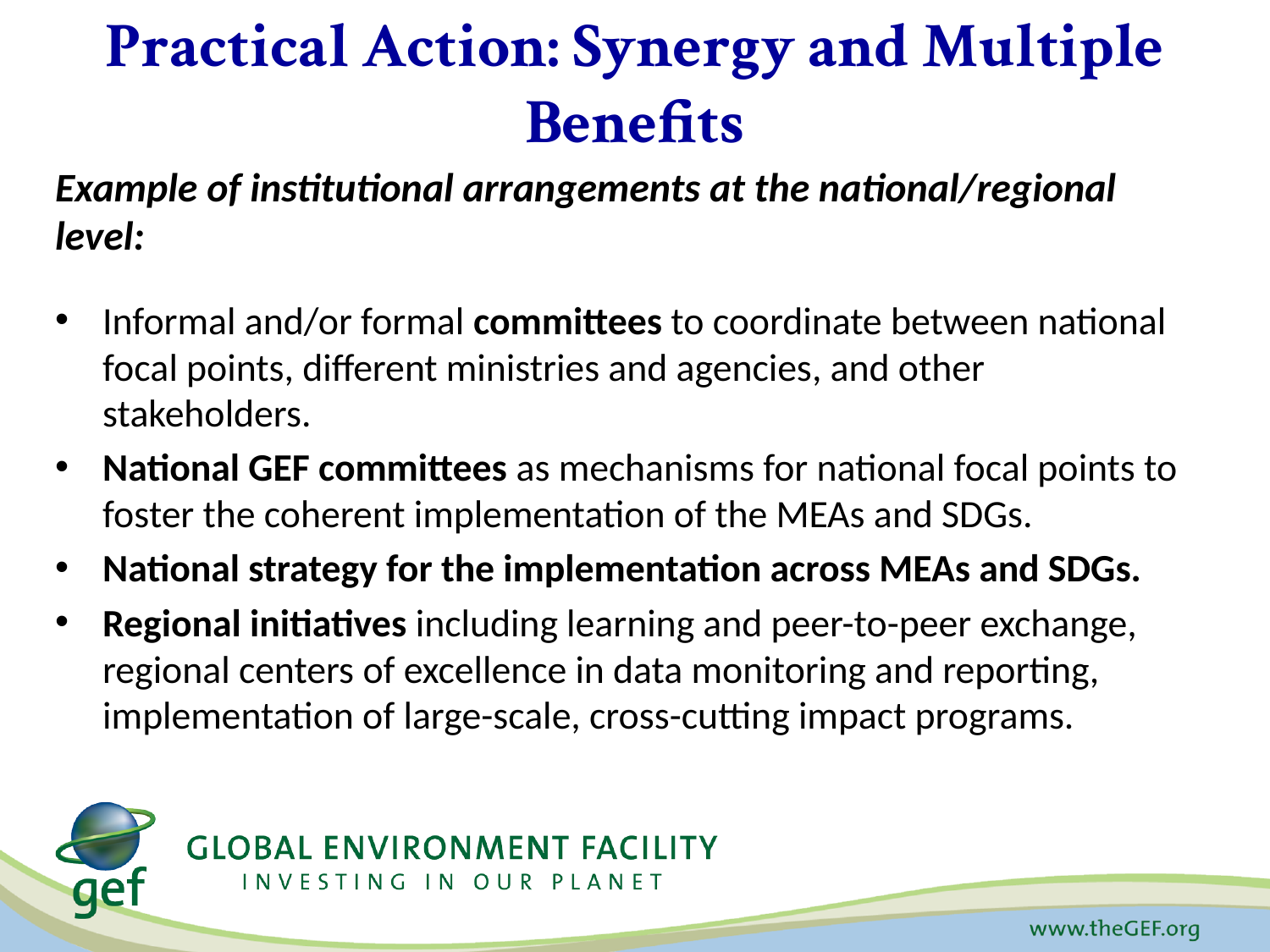

# Practical Action: Synergy and Multiple Benefits
Example of institutional arrangements at the national/regional level:

Informal and/or formal committees to coordinate between national focal points, different ministries and agencies, and other stakeholders.
National GEF committees as mechanisms for national focal points to foster the coherent implementation of the MEAs and SDGs.
National strategy for the implementation across MEAs and SDGs.
Regional initiatives including learning and peer-to-peer exchange, regional centers of excellence in data monitoring and reporting, implementation of large-scale, cross-cutting impact programs.